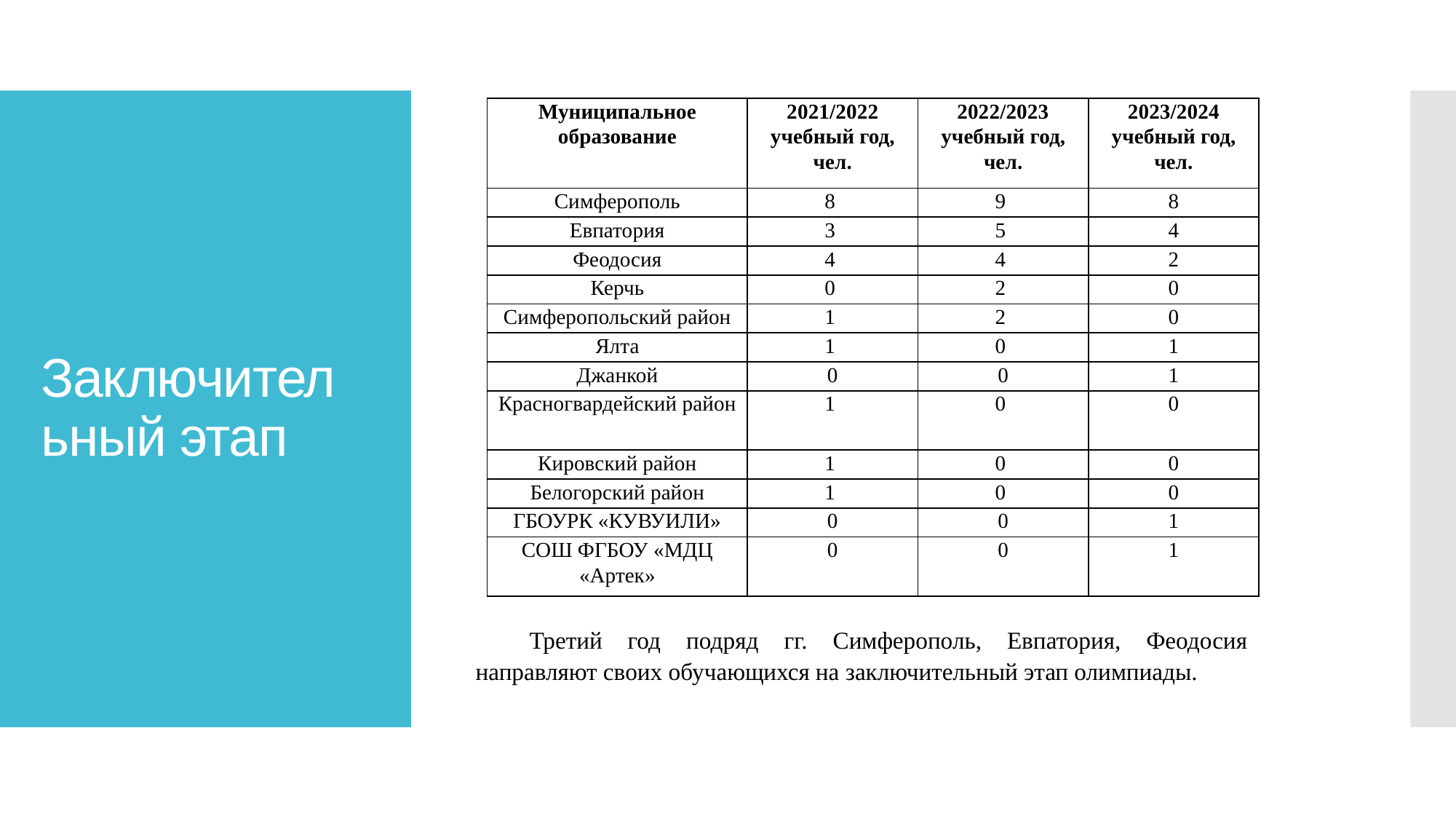

| Муниципальное образование | 2021/2022 учебный год, чел. | 2022/2023 учебный год, чел. | 2023/2024 учебный год, чел. |
| --- | --- | --- | --- |
| Симферополь | 8 | 9 | 8 |
| Евпатория | 3 | 5 | 4 |
| Феодосия | 4 | 4 | 2 |
| Керчь | 0 | 2 | 0 |
| Симферопольский район | 1 | 2 | 0 |
| Ялта | 1 | 0 | 1 |
| Джанкой | 0 | 0 | 1 |
| Красногвардейский район | 1 | 0 | 0 |
| Кировский район | 1 | 0 | 0 |
| Белогорский район | 1 | 0 | 0 |
| ГБОУРК «КУВУИЛИ» | 0 | 0 | 1 |
| СОШ ФГБОУ «МДЦ «Артек» | 0 | 0 | 1 |
# Заключительный этап
Третий год подряд гг. Симферополь, Евпатория, Феодосия направляют своих обучающихся на заключительный этап олимпиады.